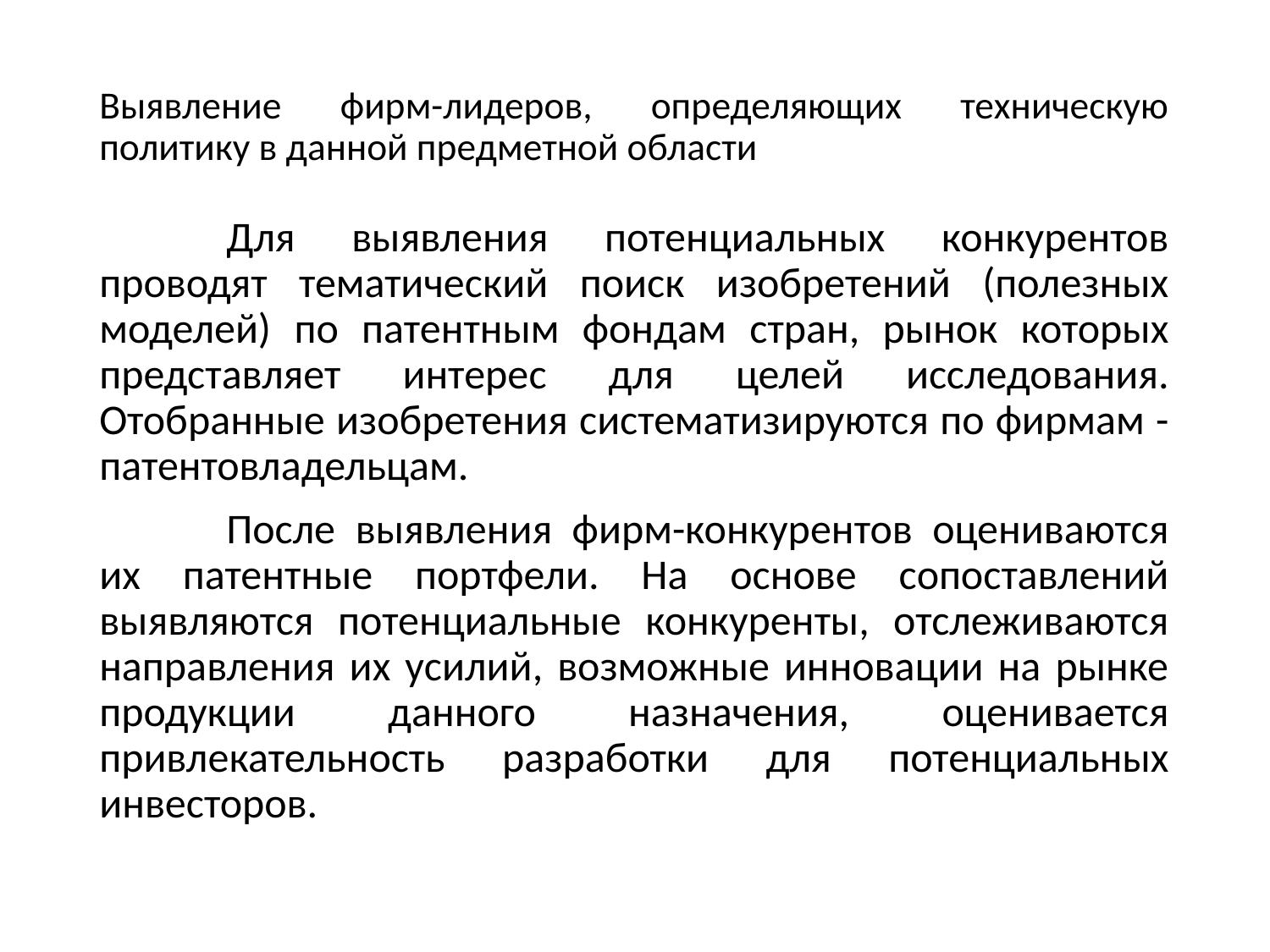

# Выявление фирм-лидеров, определяющих техническую политику в данной предметной области
	Для выявления потенциальных конкурентов проводят тематический поиск изобретений (полезных моделей) по патентным фондам стран, рынок которых представляет интерес для целей исследования. Отобранные изобретения систематизируются по фирмам - патентовладельцам.
	После выявления фирм-конкурентов оцениваются их патентные портфели. На основе сопоставлений выявляются потенциальные конкуренты, отслеживаются направления их усилий, возможные инновации на рынке продукции данного назначения, оценивается привлекательность разработки для потенциальных инвесторов.